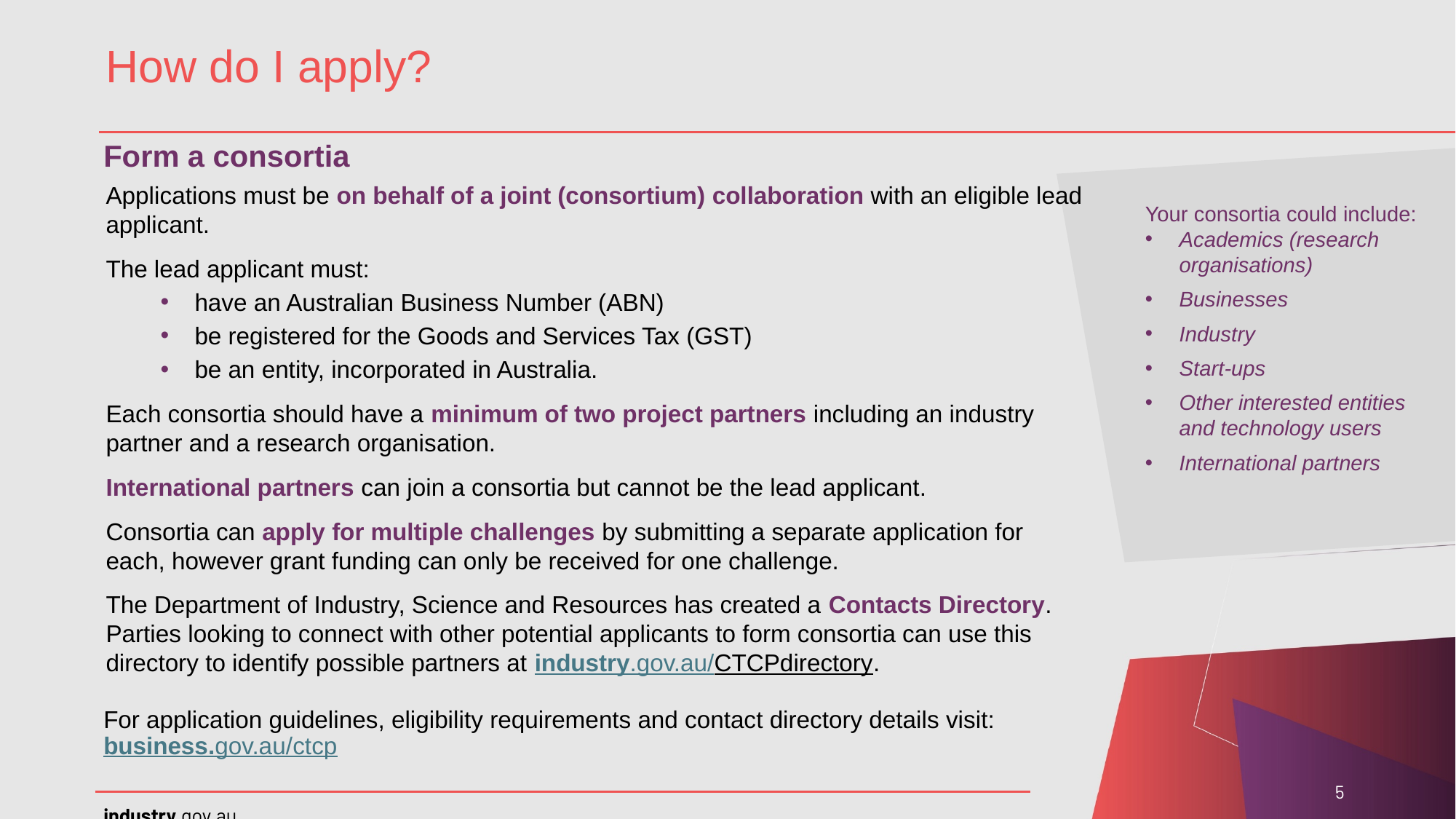

# How do I apply?
Form a consortia

Applications must be on behalf of a joint (consortium) collaboration with an eligible lead applicant.
The lead applicant must:
have an Australian Business Number (ABN)
be registered for the Goods and Services Tax (GST)
be an entity, incorporated in Australia.
Each consortia should have a minimum of two project partners including an industry partner and a research organisation.
International partners can join a consortia but cannot be the lead applicant.
Consortia can apply for multiple challenges by submitting a separate application for each, however grant funding can only be received for one challenge.
The Department of Industry, Science and Resources has created a Contacts Directory. Parties looking to connect with other potential applicants to form consortia can use this directory to identify possible partners at industry.gov.au/CTCPdirectory.

Your consortia could include:
Academics (research organisations)
Businesses
Industry
Start-ups
Other interested entities and technology users
International partners

For application guidelines, eligibility requirements and contact directory details visit:  business.gov.au/ctcp
5
industry.gov.au